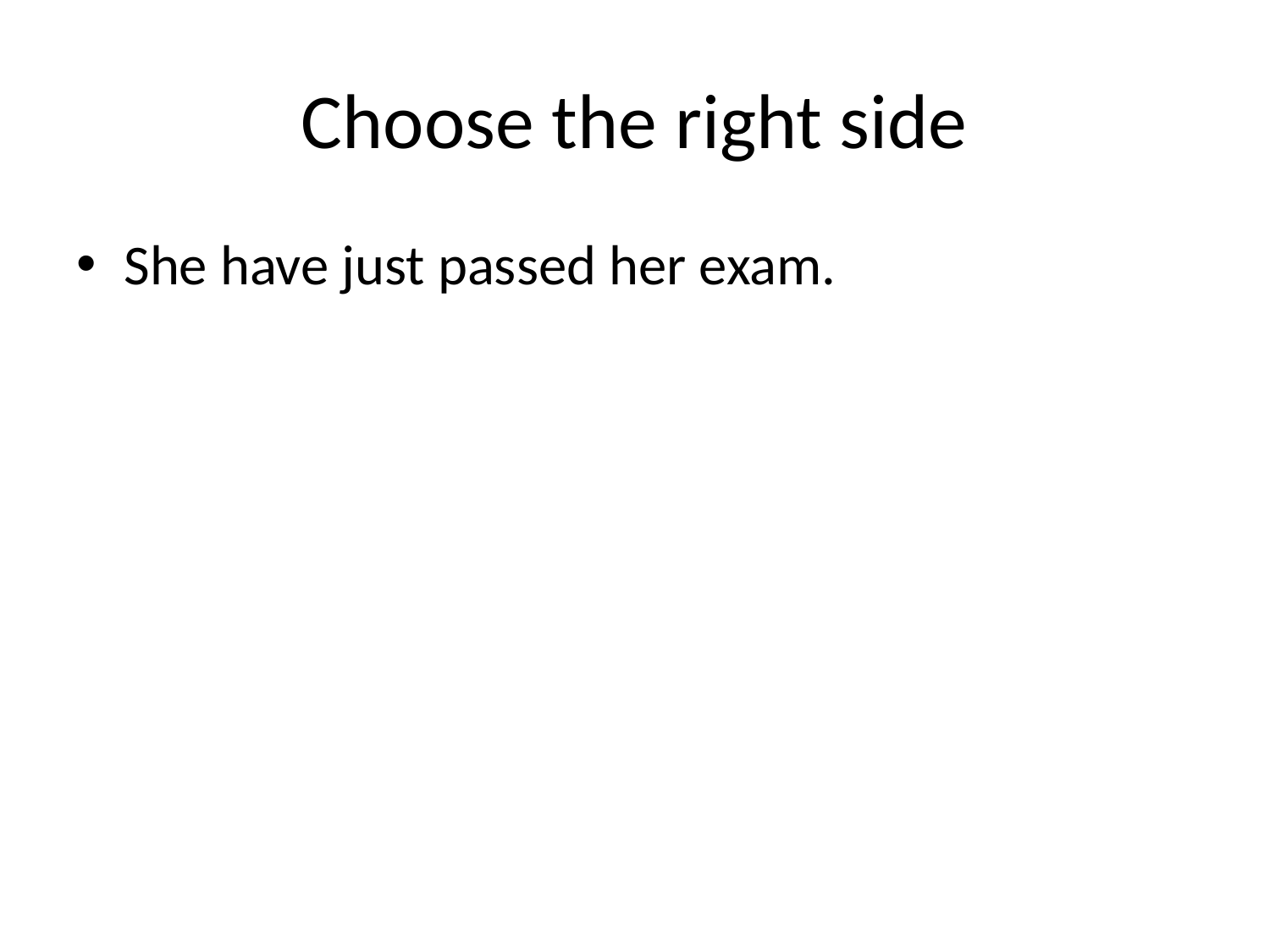

# Choose the right side
She have just passed her exam.